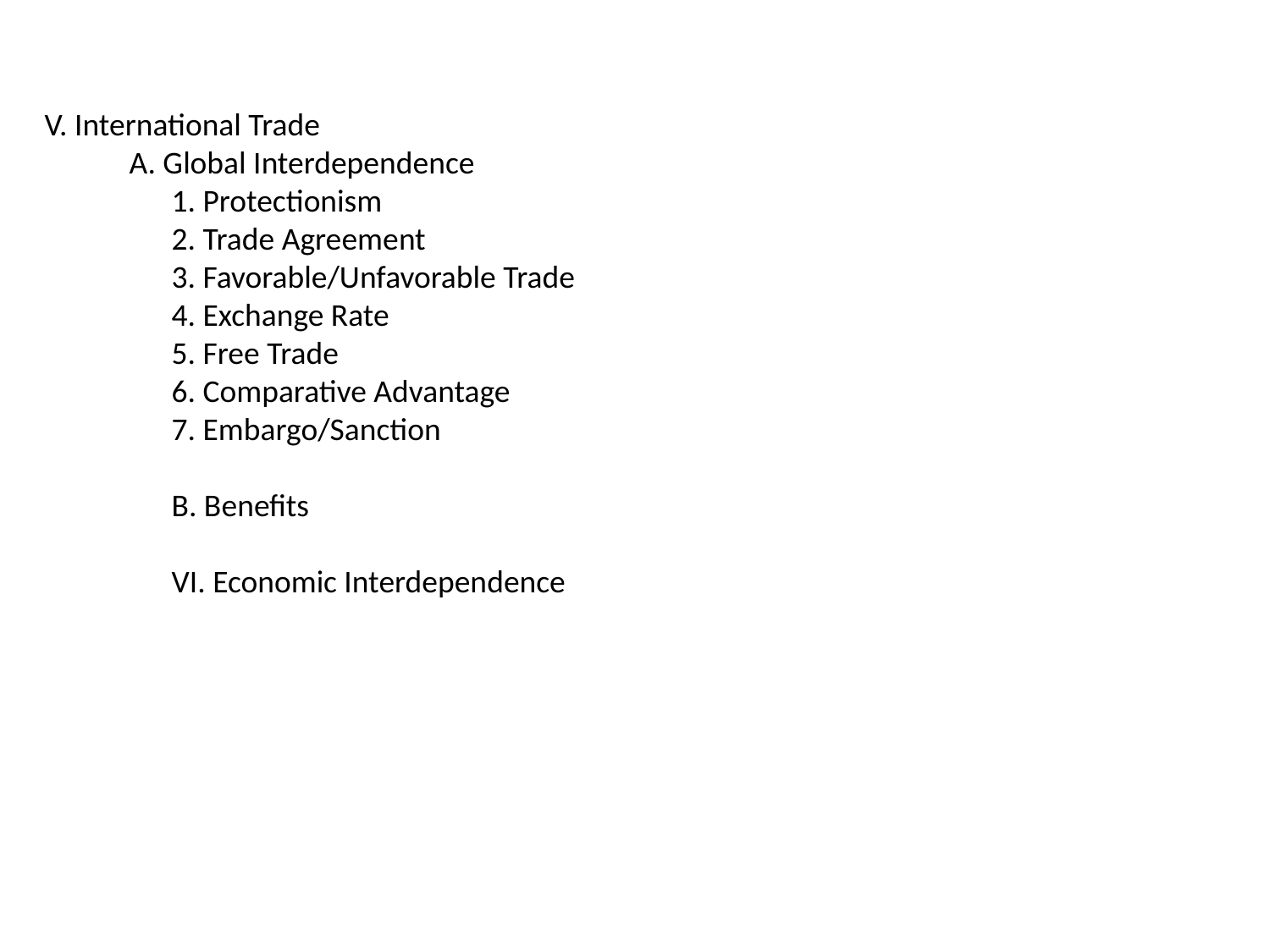

V. International Trade
	A. Global Interdependence
1. Protectionism
2. Trade Agreement
3. Favorable/Unfavorable Trade
4. Exchange Rate
5. Free Trade
6. Comparative Advantage
7. Embargo/Sanction

B. Benefits

VI. Economic Interdependence